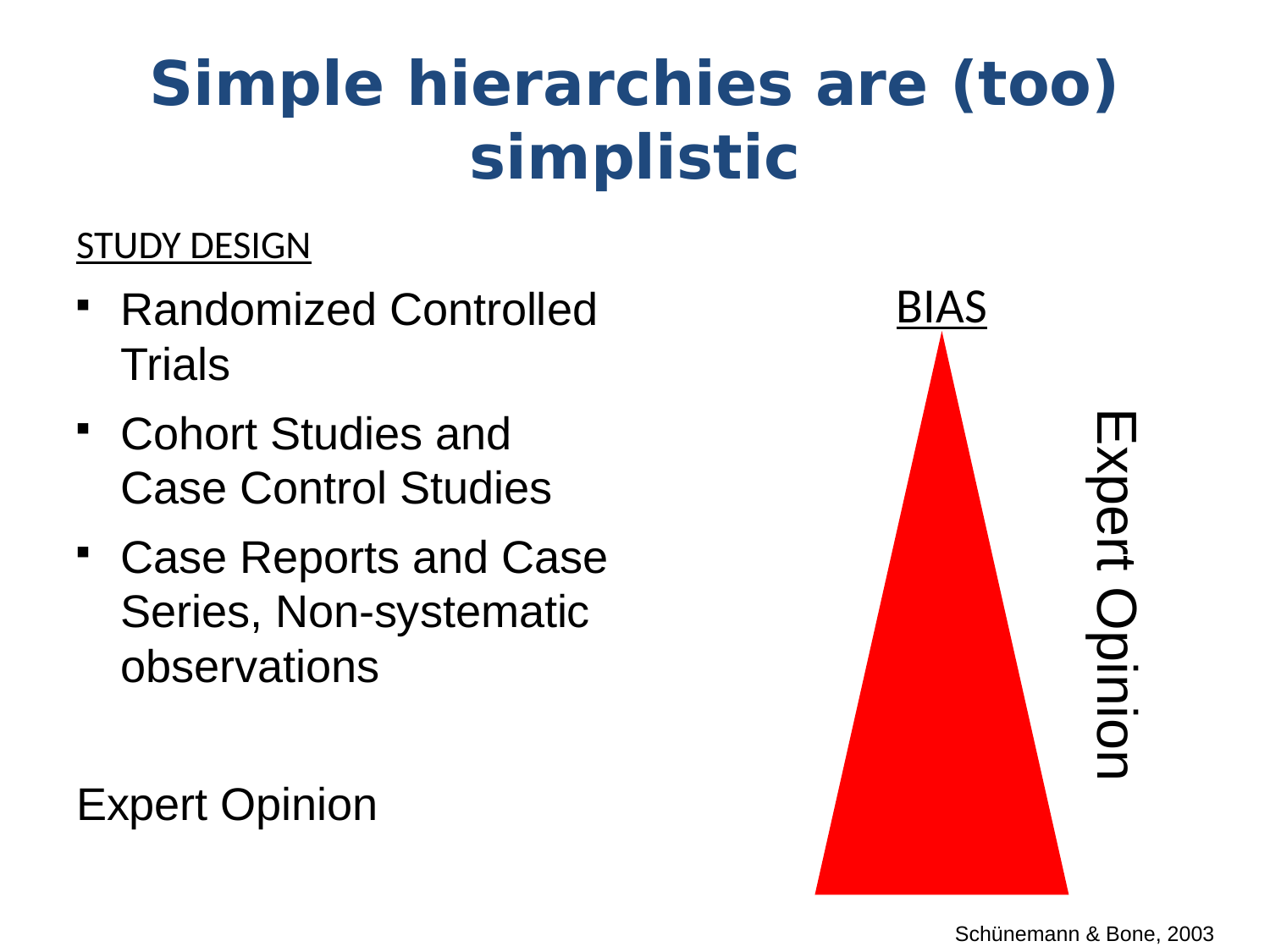

# Simple hierarchies are (too) simplistic
STUDY DESIGN
Randomized Controlled Trials
Cohort Studies and Case Control Studies
Case Reports and Case Series, Non-systematic observations

Expert Opinion

BIAS

Expert Opinion
Schünemann & Bone, 2003